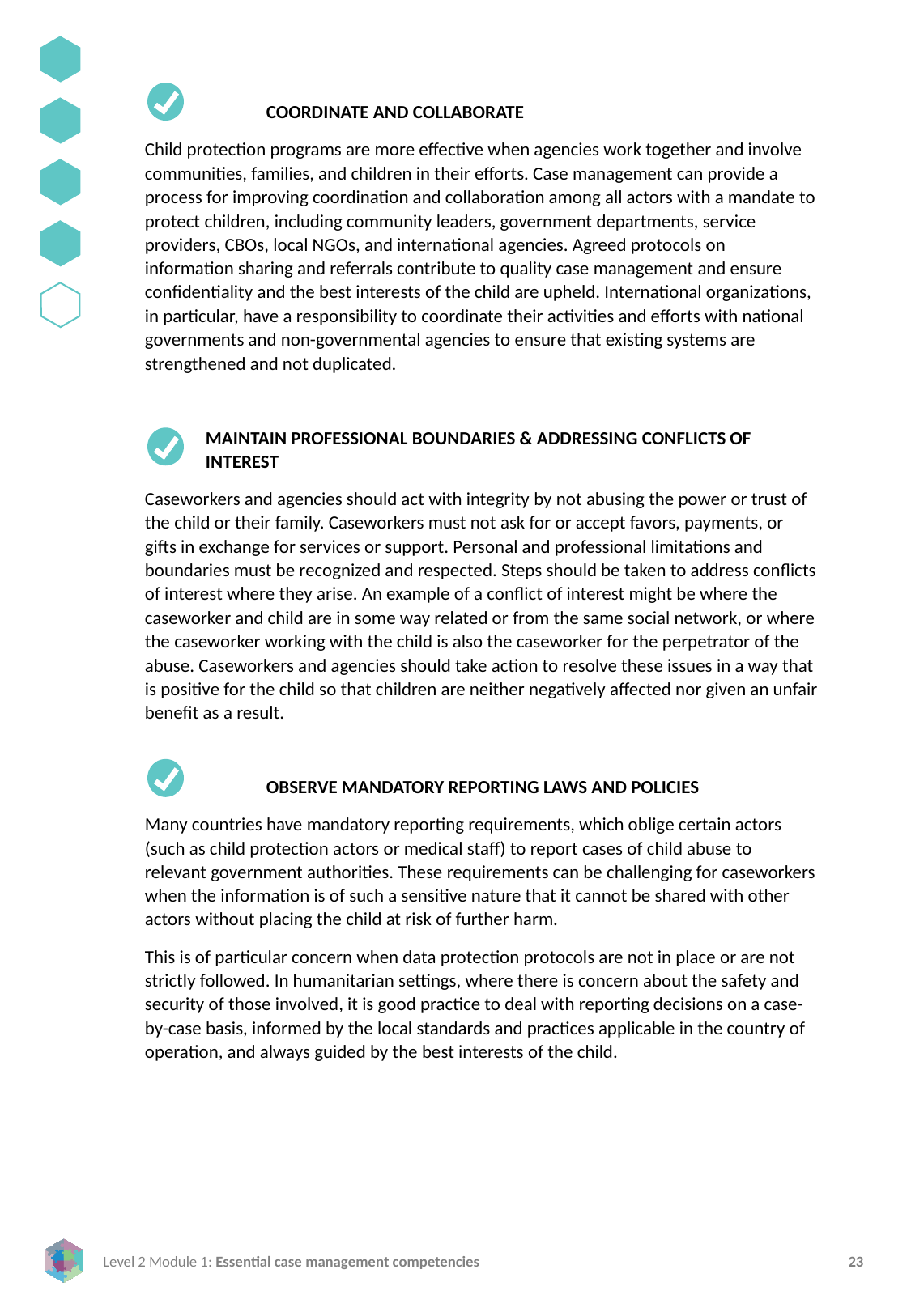

COORDINATE AND COLLABORATE
Child protection programs are more effective when agencies work together and involve communities, families, and children in their efforts. Case management can provide a process for improving coordination and collaboration among all actors with a mandate to protect children, including community leaders, government departments, service providers, CBOs, local NGOs, and international agencies. Agreed protocols on information sharing and referrals contribute to quality case management and ensure confidentiality and the best interests of the child are upheld. International organizations, in particular, have a responsibility to coordinate their activities and efforts with national governments and non-governmental agencies to ensure that existing systems are strengthened and not duplicated.

MAINTAIN PROFESSIONAL BOUNDARIES & ADDRESSING CONFLICTS OF INTEREST
Caseworkers and agencies should act with integrity by not abusing the power or trust of the child or their family. Caseworkers must not ask for or accept favors, payments, or gifts in exchange for services or support. Personal and professional limitations and boundaries must be recognized and respected. Steps should be taken to address conflicts of interest where they arise. An example of a conflict of interest might be where the caseworker and child are in some way related or from the same social network, or where the caseworker working with the child is also the caseworker for the perpetrator of the abuse. Caseworkers and agencies should take action to resolve these issues in a way that is positive for the child so that children are neither negatively affected nor given an unfair benefit as a result.

	OBSERVE MANDATORY REPORTING LAWS AND POLICIES
Many countries have mandatory reporting requirements, which oblige certain actors (such as child protection actors or medical staff) to report cases of child abuse to relevant government authorities. These requirements can be challenging for caseworkers when the information is of such a sensitive nature that it cannot be shared with other actors without placing the child at risk of further harm.
This is of particular concern when data protection protocols are not in place or are not strictly followed. In humanitarian settings, where there is concern about the safety and security of those involved, it is good practice to deal with reporting decisions on a case-by-case basis, informed by the local standards and practices applicable in the country of operation, and always guided by the best interests of the child.